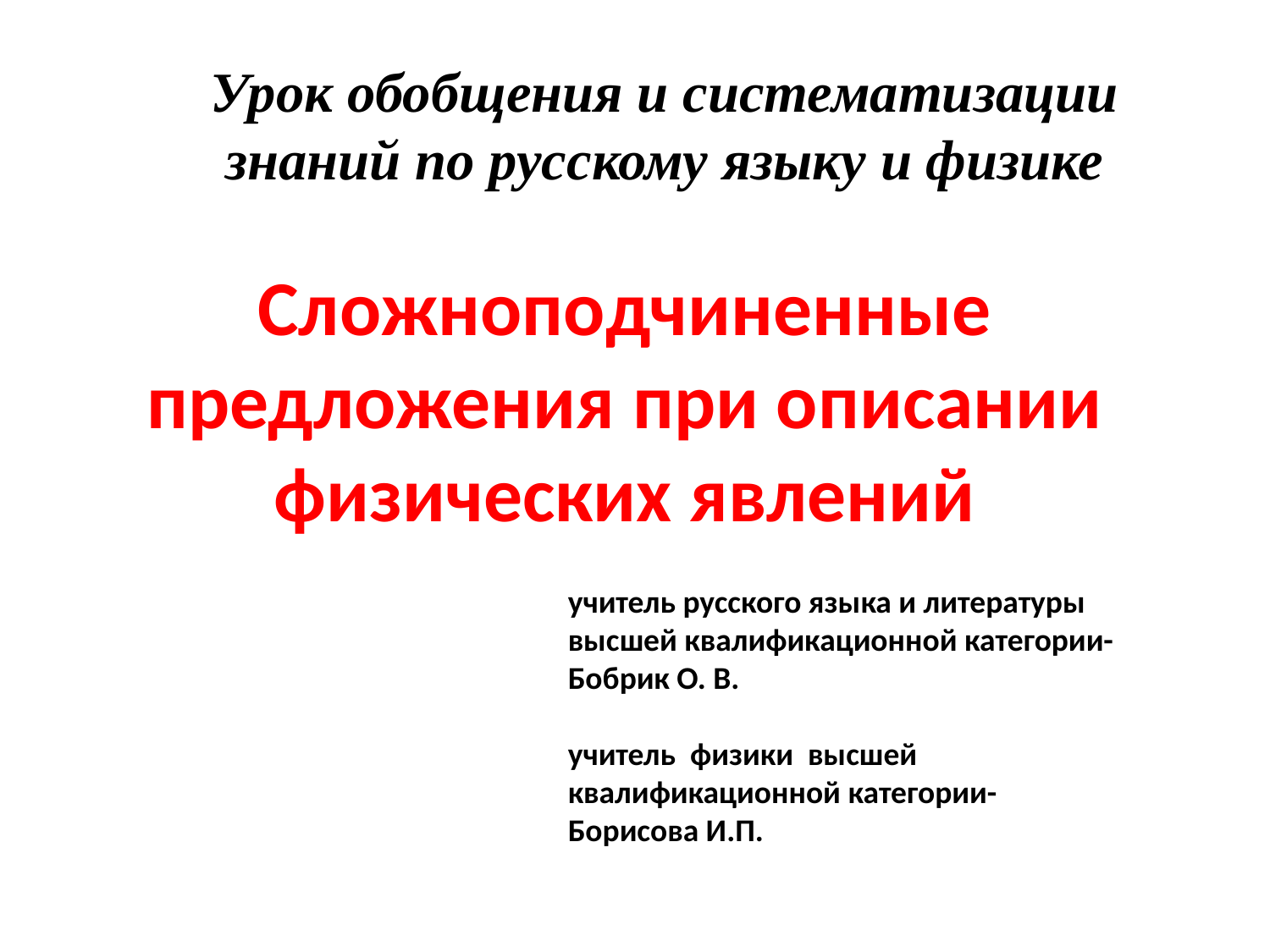

Урок обобщения и систематизации знаний по русскому языку и физике
# Сложноподчиненные предложения при описании физических явлений
учитель русского языка и литературы  высшей квалификационной категории- Бобрик О. В.
учитель  физики  высшей квалификационной категории-
Борисова И.П.